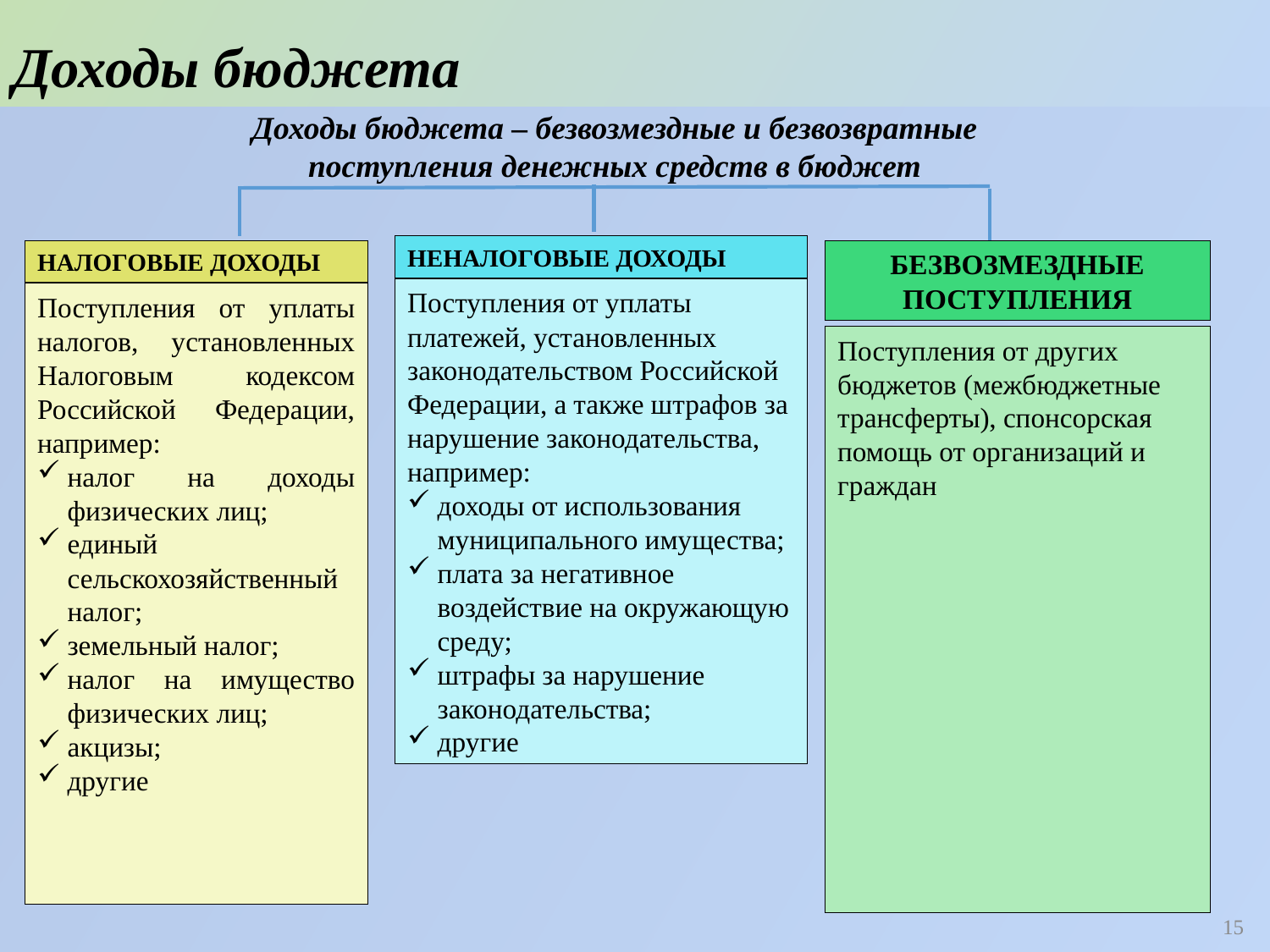

# Доходы бюджета
Доходы бюджета – безвозмездные и безвозвратные поступления денежных средств в бюджет
НЕНАЛОГОВЫЕ ДОХОДЫ
НАЛОГОВЫЕ ДОХОДЫ
БЕЗВОЗМЕЗДНЫЕ ПОСТУПЛЕНИЯ
Поступления от уплаты платежей, установленных законодательством Российской Федерации, а также штрафов за нарушение законодательства, например:
доходы от использования муниципального имущества;
плата за негативное воздействие на окружающую среду;
штрафы за нарушение законодательства;
другие
Поступления от уплаты налогов, установленных Налоговым кодексом Российской Федерации, например:
налог на доходы физических лиц;
единый сельскохозяйственный налог;
земельный налог;
налог на имущество физических лиц;
акцизы;
другие

Поступления от других бюджетов (межбюджетные трансферты), спонсорская помощь от организаций и граждан

15